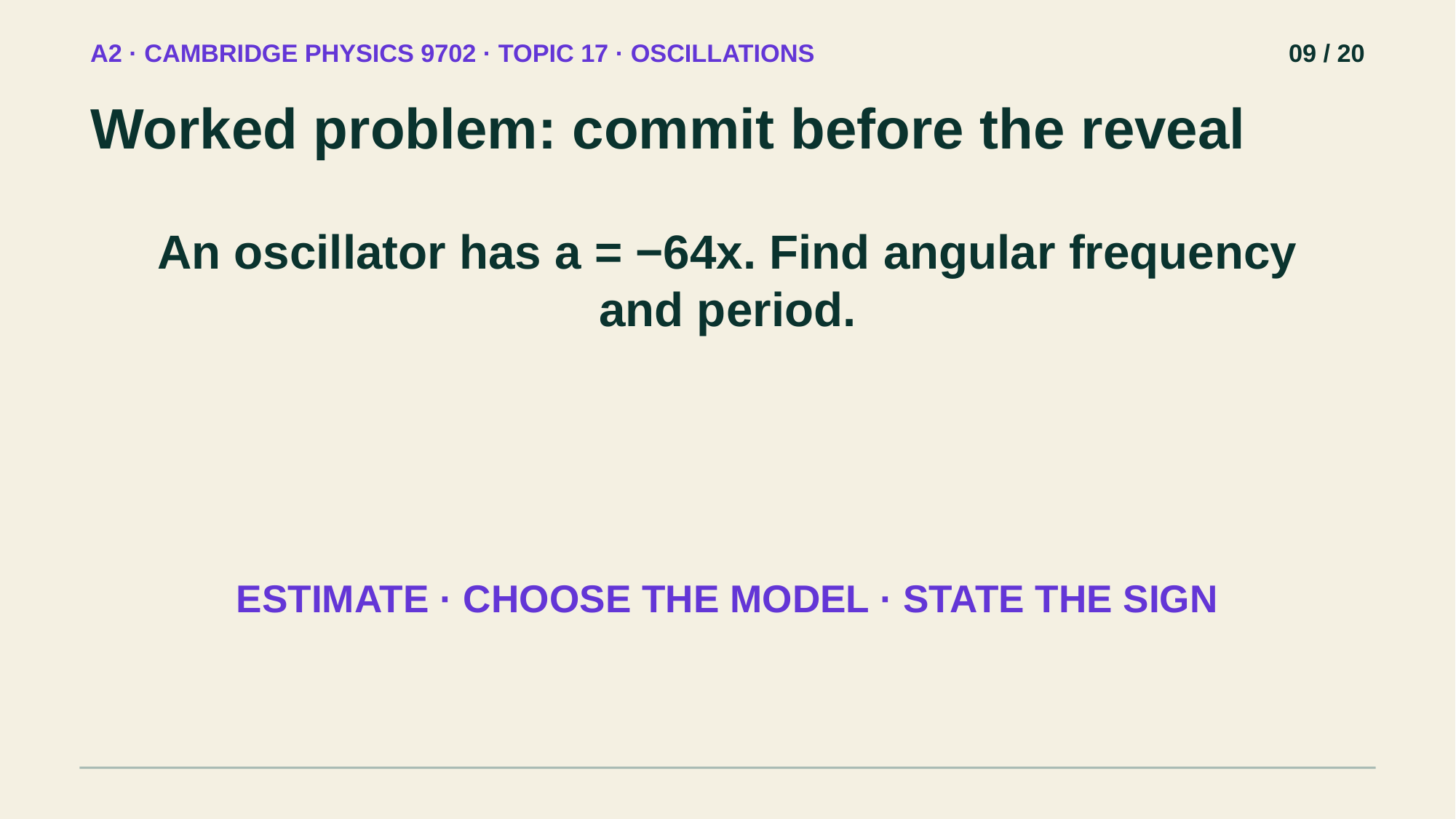

A2 · CAMBRIDGE PHYSICS 9702 · TOPIC 17 · OSCILLATIONS
09 / 20
Worked problem: commit before the reveal
An oscillator has a = −64x. Find angular frequency and period.
ESTIMATE · CHOOSE THE MODEL · STATE THE SIGN